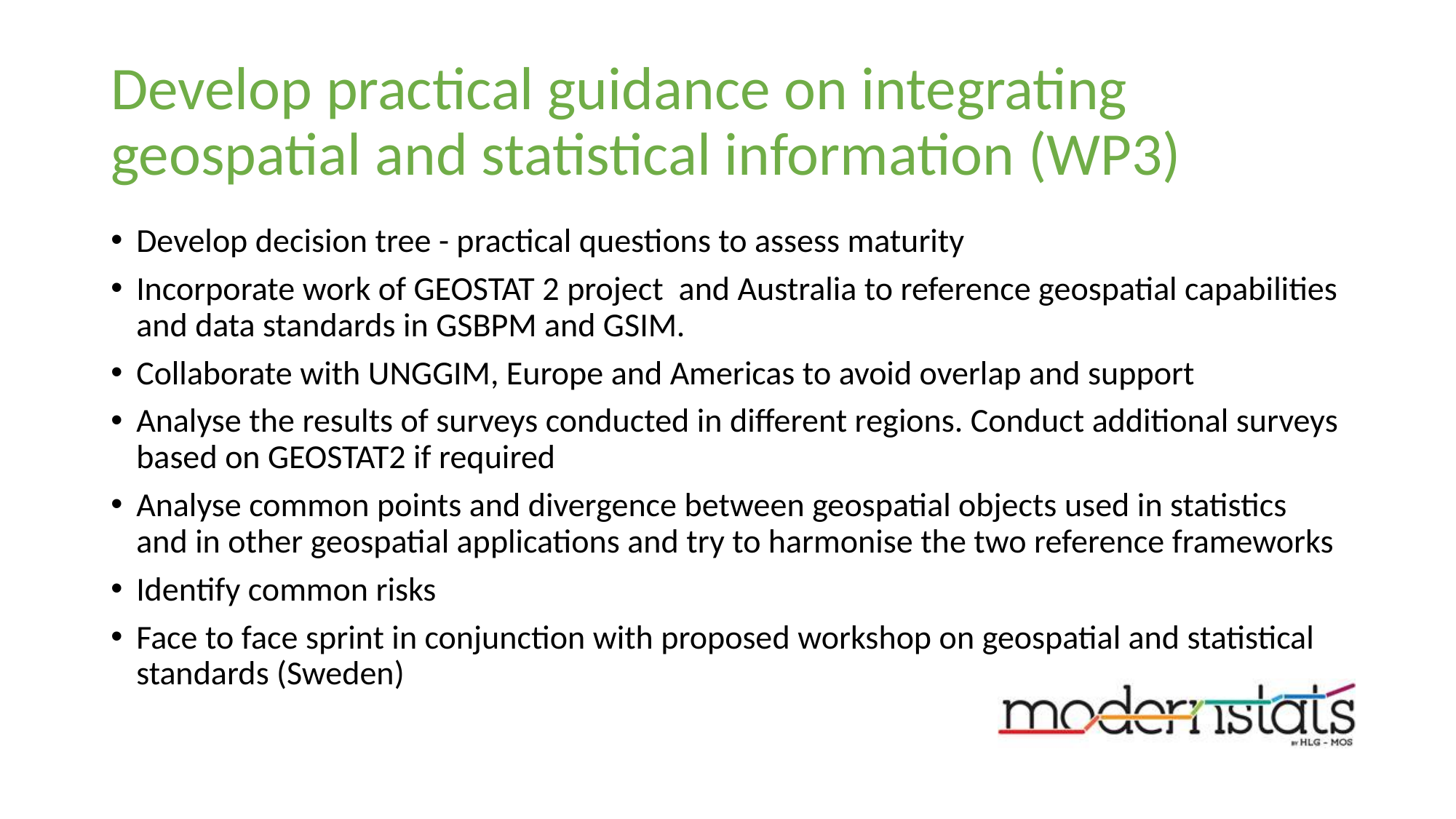

# Develop practical guidance on integrating geospatial and statistical information (WP3)
Develop decision tree - practical questions to assess maturity
Incorporate work of GEOSTAT 2 project  and Australia to reference geospatial capabilities and data standards in GSBPM and GSIM.
Collaborate with UNGGIM, Europe and Americas to avoid overlap and support
Analyse the results of surveys conducted in different regions. Conduct additional surveys based on GEOSTAT2 if required
Analyse common points and divergence between geospatial objects used in statistics and in other geospatial applications and try to harmonise the two reference frameworks
Identify common risks
Face to face sprint in conjunction with proposed workshop on geospatial and statistical standards (Sweden)